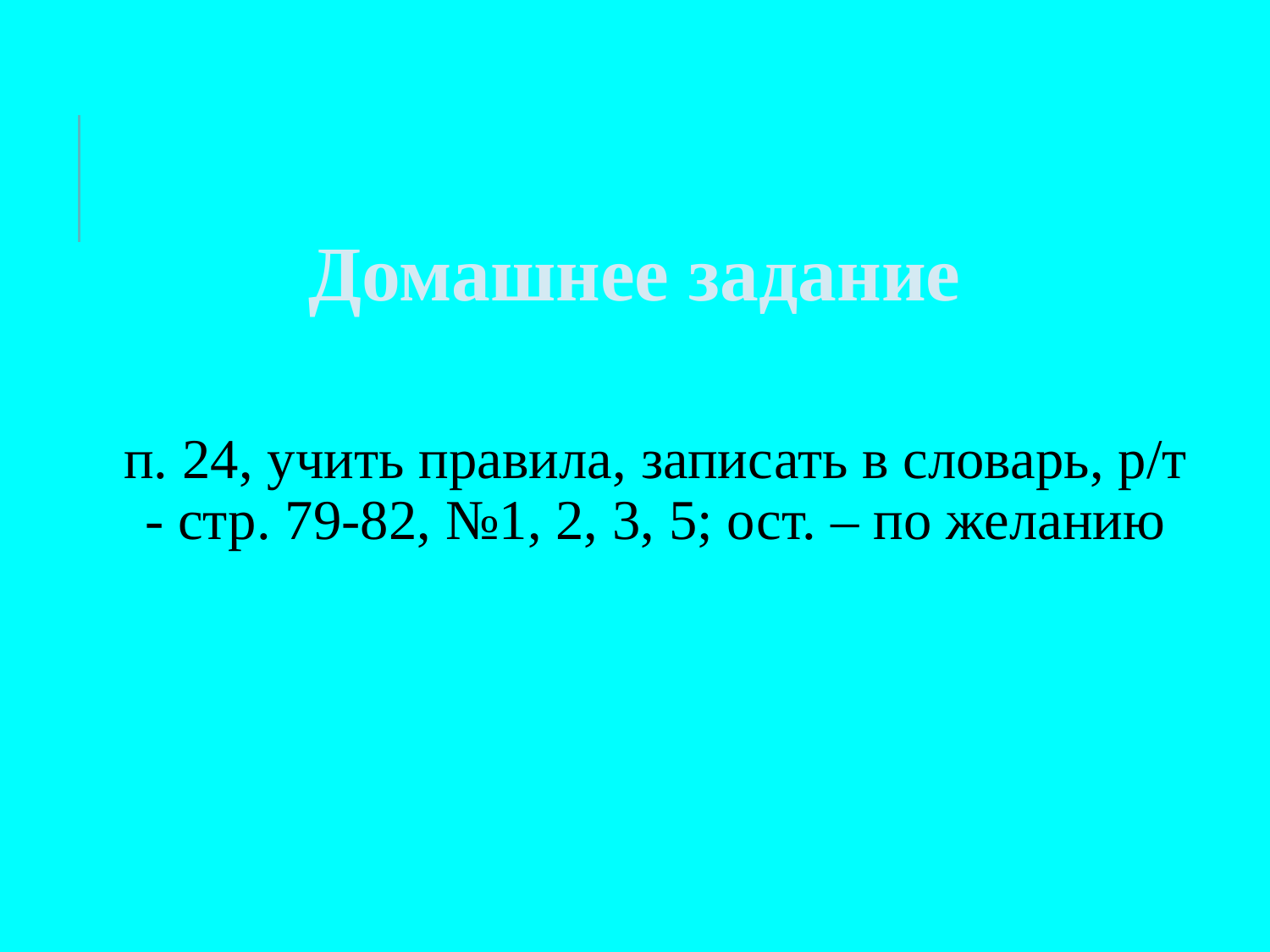

# Домашнее задание
п. 24, учить правила, записать в словарь, р/т - стр. 79-82, №1, 2, 3, 5; ост. – по желанию